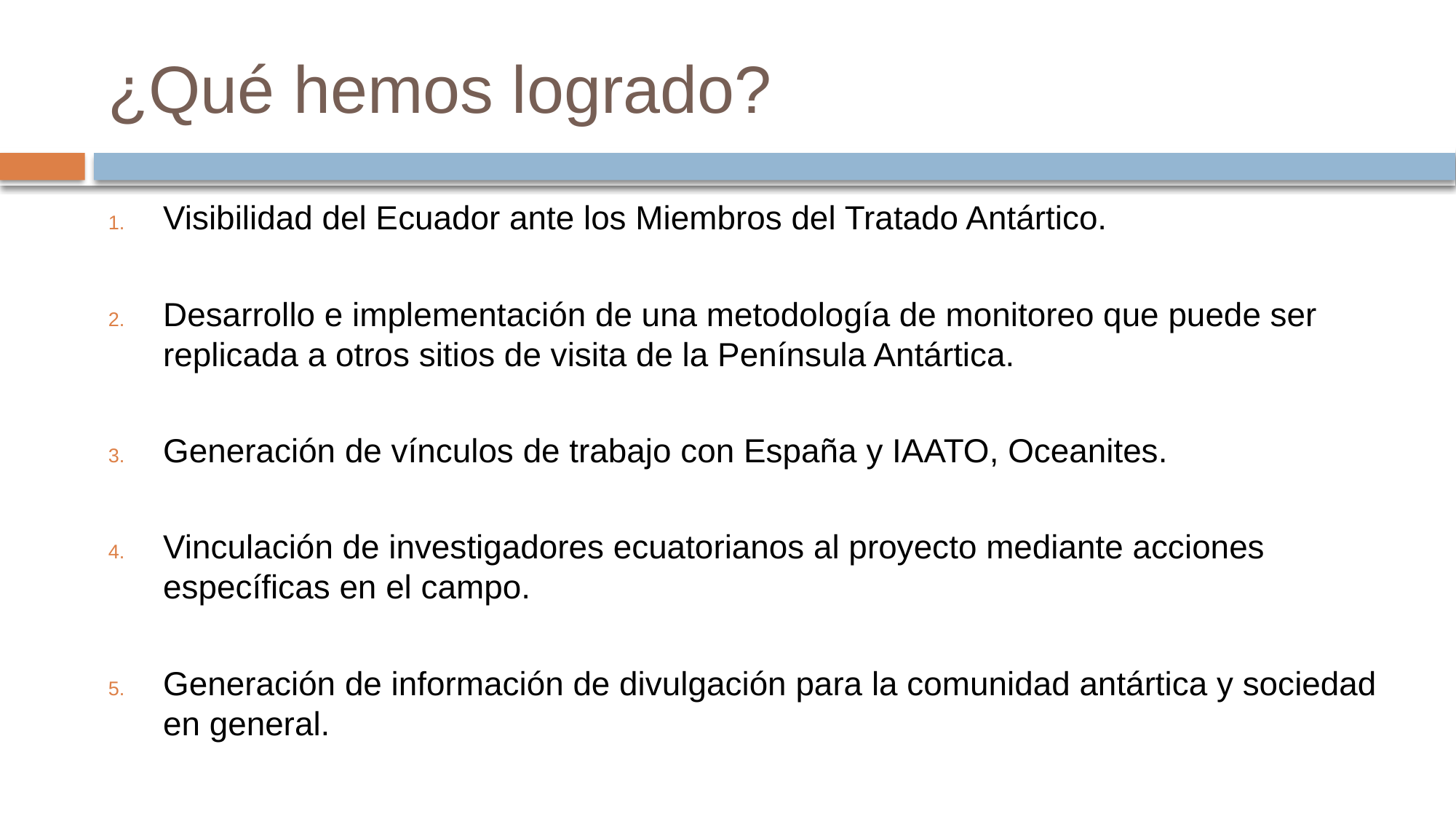

# ¿Qué hemos logrado?
Visibilidad del Ecuador ante los Miembros del Tratado Antártico.

Desarrollo e implementación de una metodología de monitoreo que puede ser replicada a otros sitios de visita de la Península Antártica.

Generación de vínculos de trabajo con España y IAATO, Oceanites.

Vinculación de investigadores ecuatorianos al proyecto mediante acciones específicas en el campo.

Generación de información de divulgación para la comunidad antártica y sociedad en general.